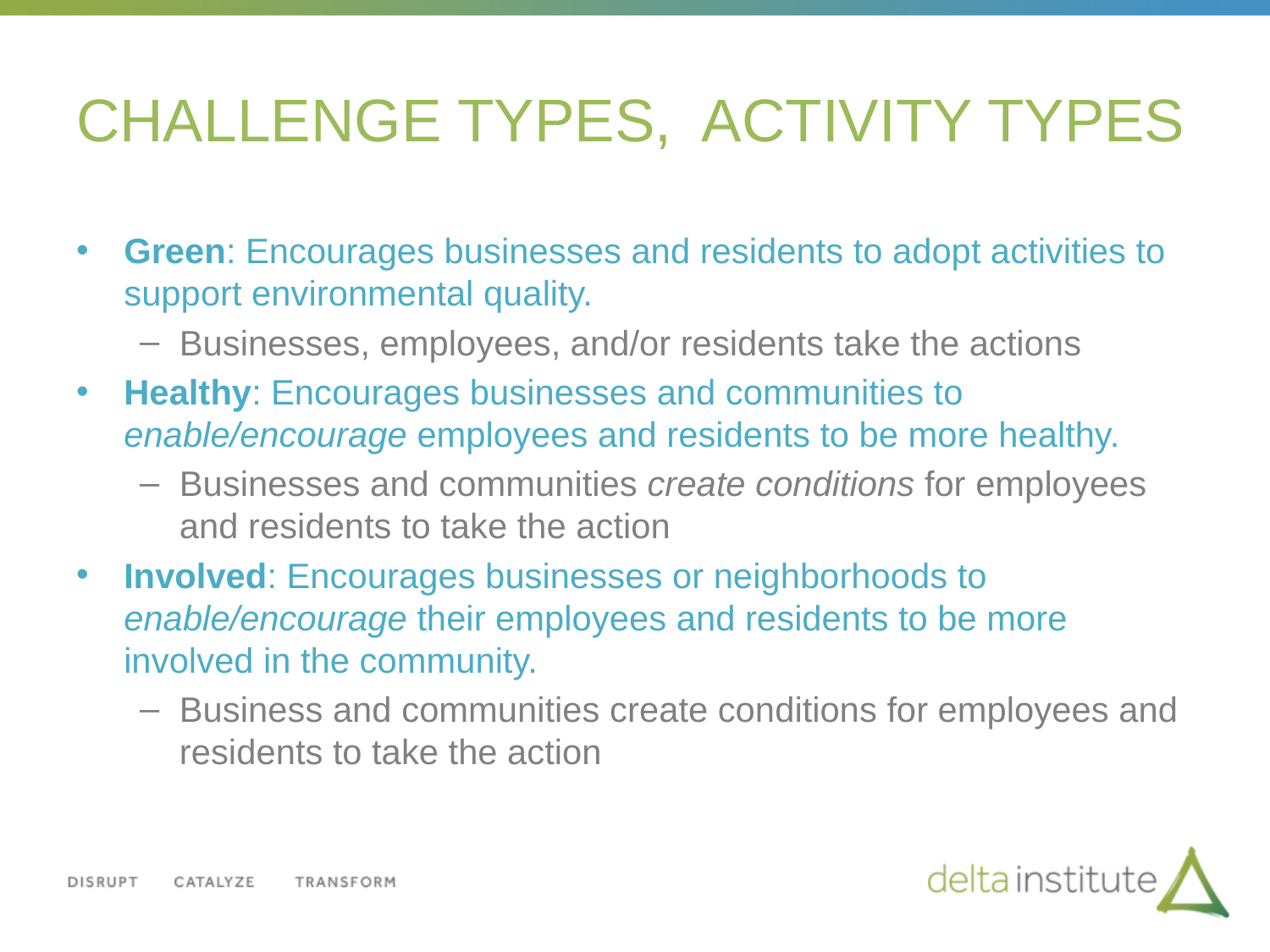

# challenge types,  Activity Types
Green: Encourages businesses and residents to adopt activities to support environmental quality.
Businesses, employees, and/or residents take the actions
Healthy: Encourages businesses and communities to enable/encourage employees and residents to be more healthy.
Businesses and communities create conditions for employees and residents to take the action
Involved: Encourages businesses or neighborhoods to enable/encourage their employees and residents to be more involved in the community.
Business and communities create conditions for employees and residents to take the action